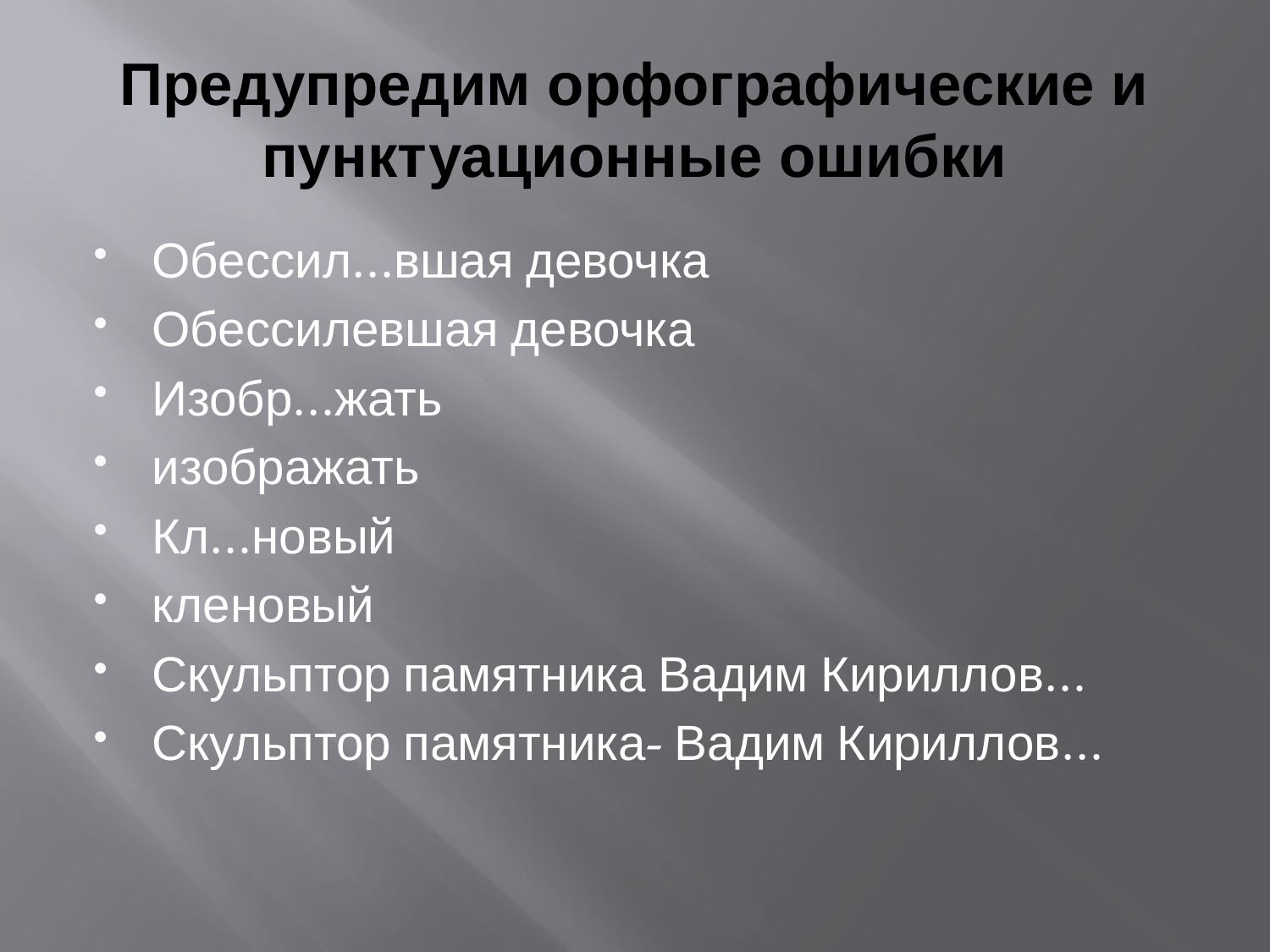

# Предупредим орфографические и пунктуационные ошибки
Обессил…вшая девочка
Обессилевшая девочка
Изобр…жать
изображать
Кл…новый
кленовый
Скульптор памятника Вадим Кириллов…
Скульптор памятника- Вадим Кириллов…